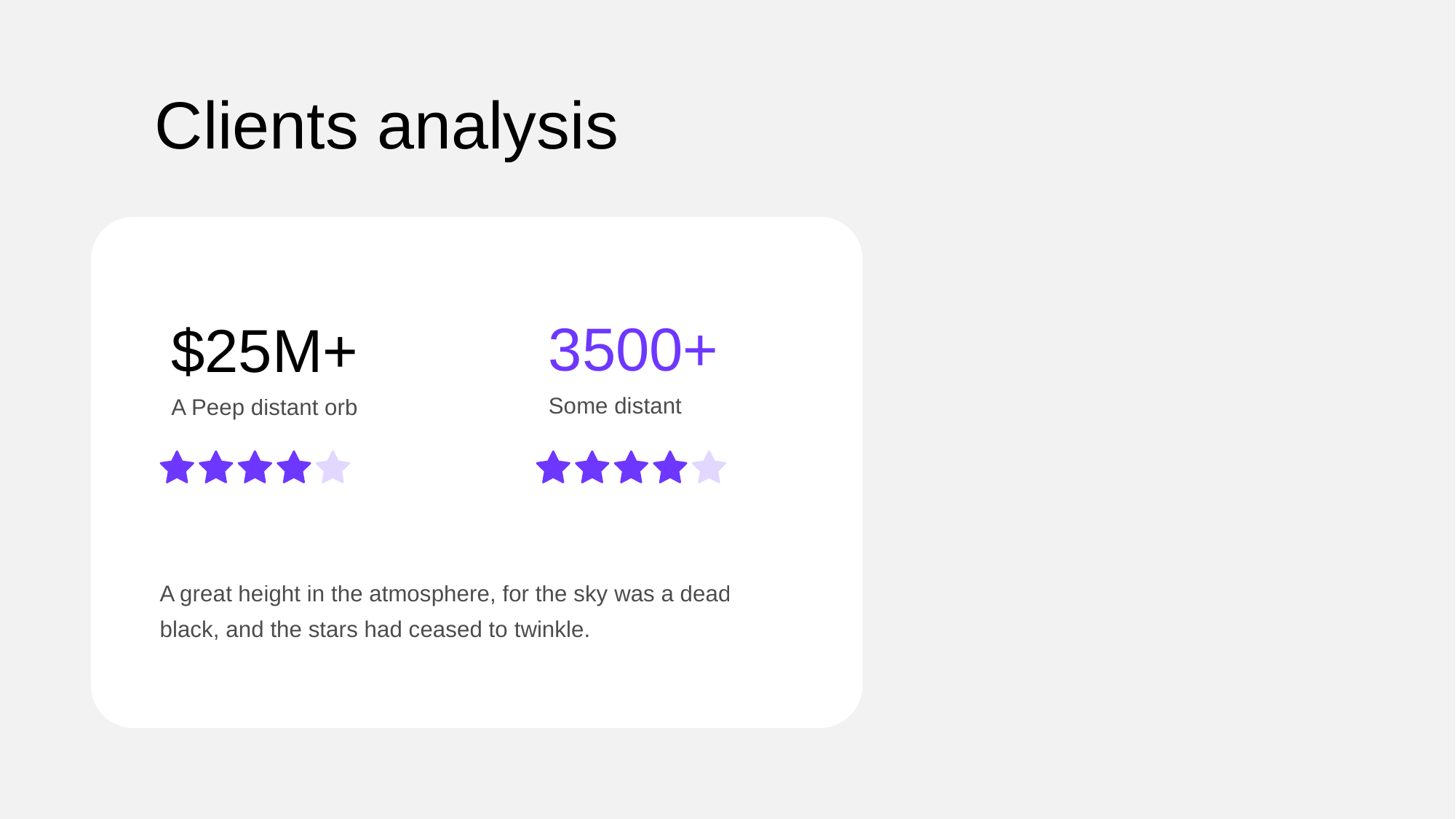

# Clients analysis

3500+
Some distant
$25M+
A Peep distant orb

A great height in the atmosphere, for the sky was a dead black, and the stars had ceased to twinkle.